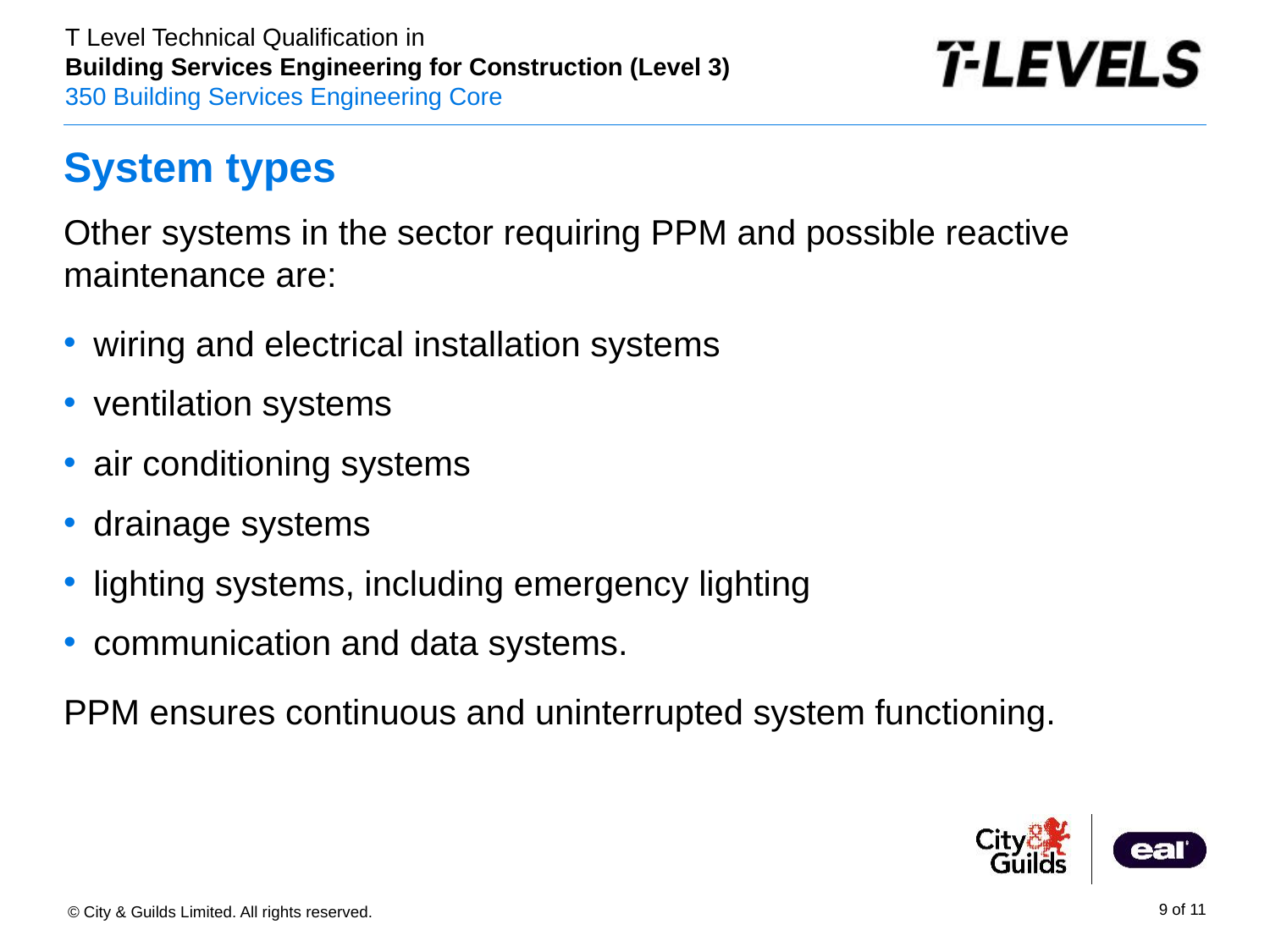

# System types
Other systems in the sector requiring PPM and possible reactive maintenance are:
wiring and electrical installation systems
ventilation systems
air conditioning systems
drainage systems
lighting systems, including emergency lighting
communication and data systems.
PPM ensures continuous and uninterrupted system functioning.